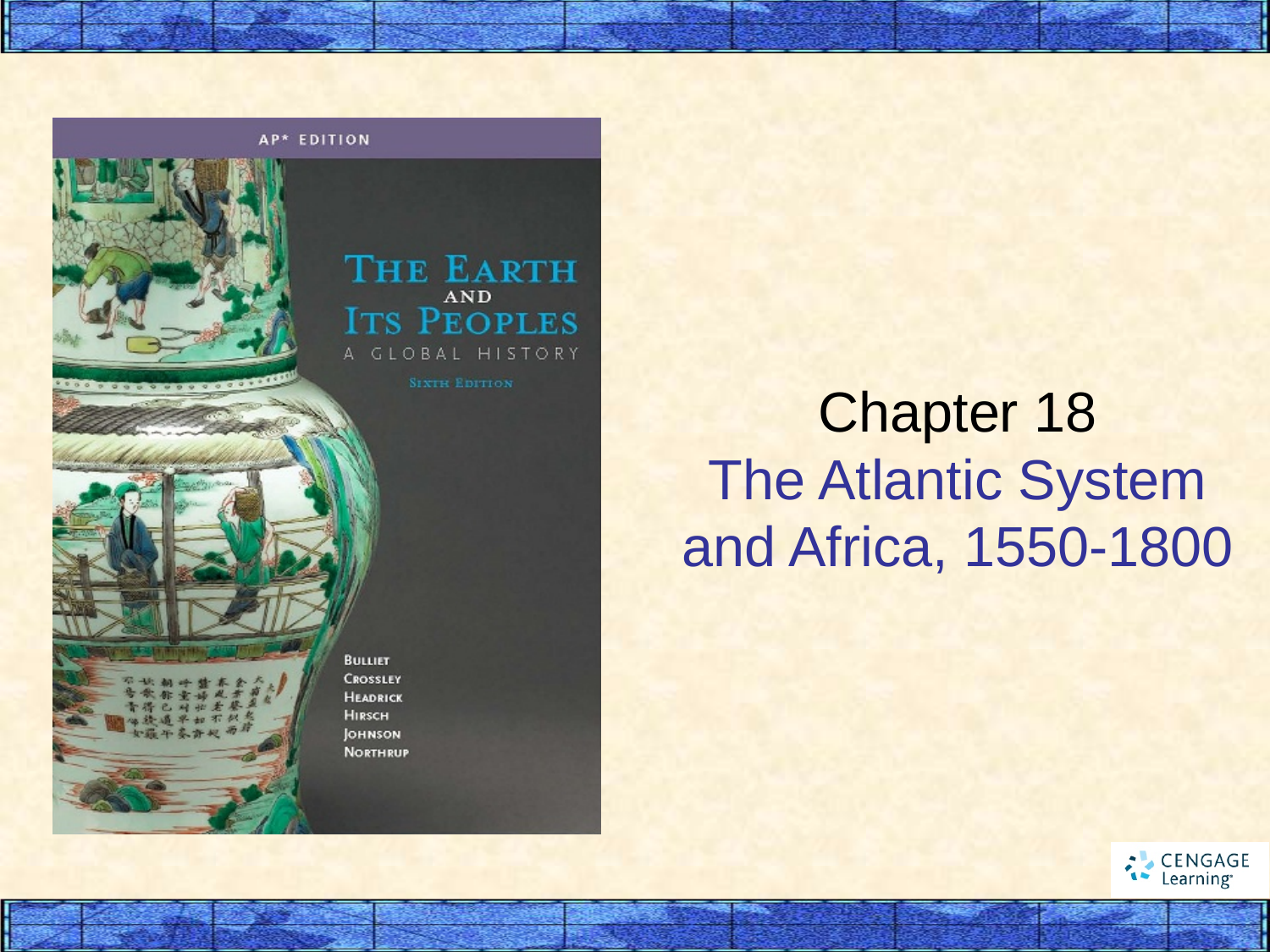

# Chapter 18 The Atlantic System and Africa, 1550-1800